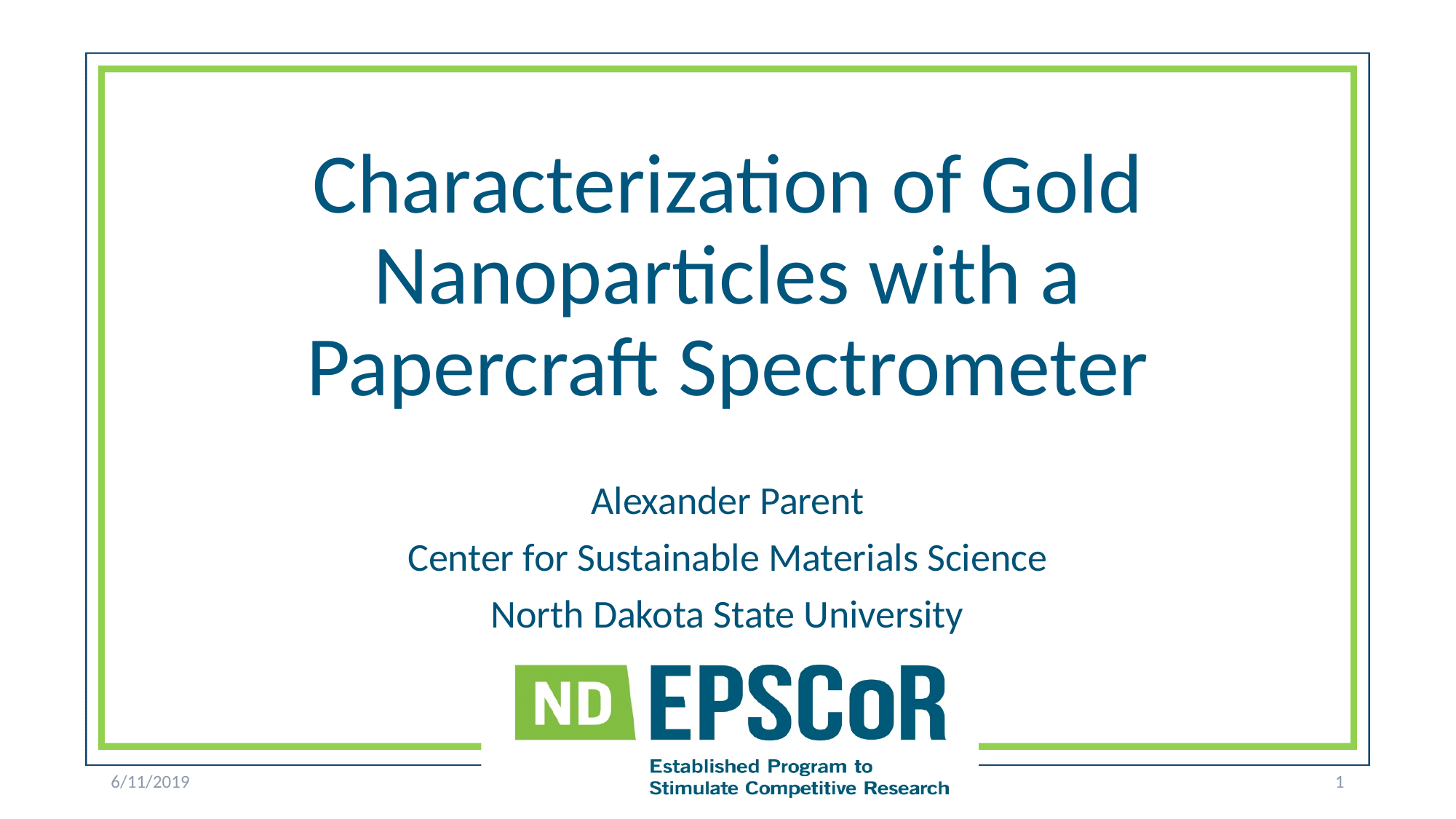

# Characterization of Gold Nanoparticles with a Papercraft Spectrometer
Alexander Parent
 Center for Sustainable Materials Science
North Dakota State University
6/11/2019
1